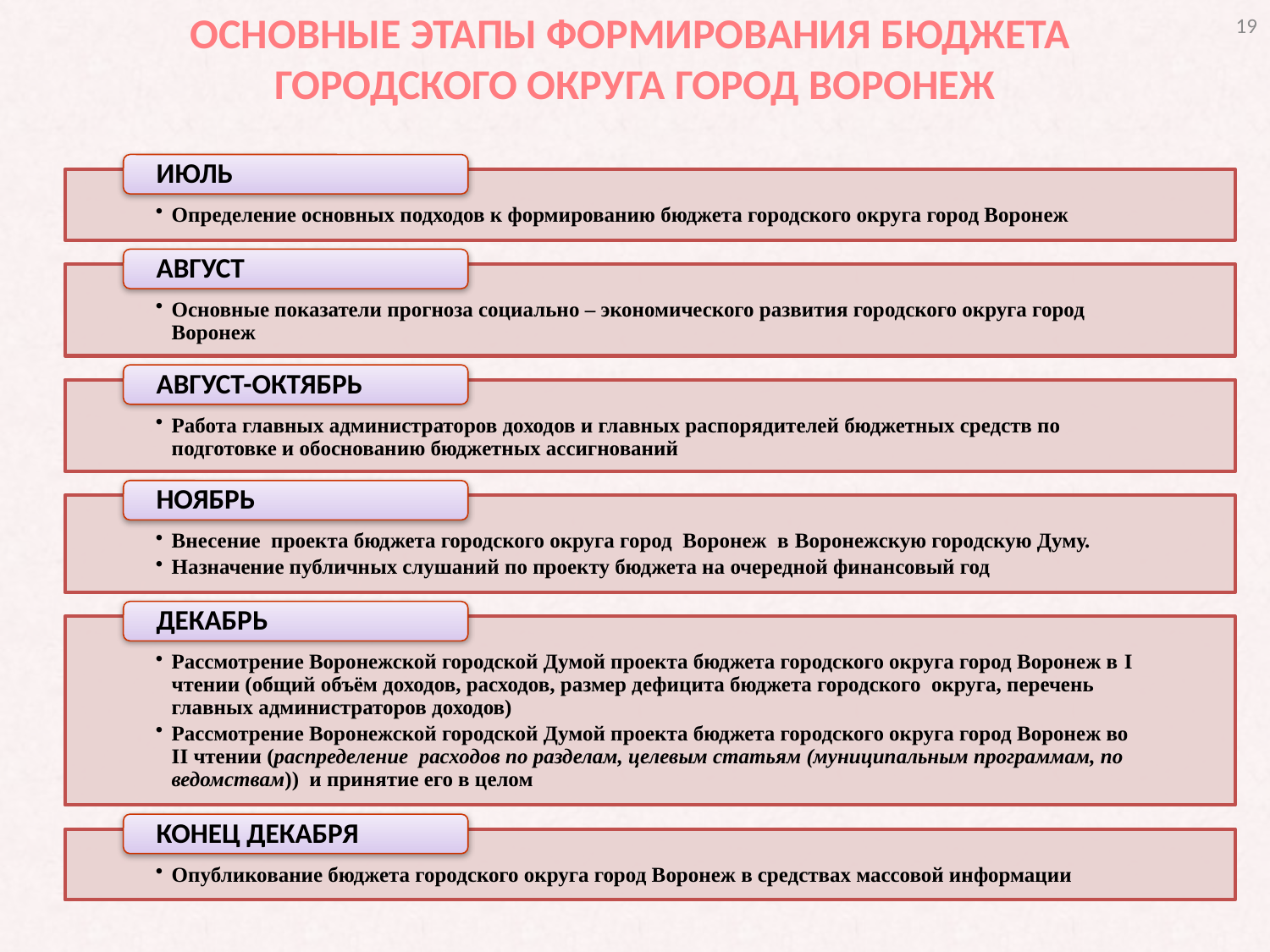

19
ОСНОВНЫЕ ЭТАПЫ ФОРМИРОВАНИЯ БЮДЖЕТА
ГОРОДСКОГО ОКРУГА ГОРОД ВОРОНЕЖ
Определение основных подходов к формированию бюджета городского округа город Воронеж
ИЮЛЬ
Основные показатели прогноза социально – экономического развития городского округа город Воронеж
АВГУСТ
Работа главных администраторов доходов и главных распорядителей бюджетных средств по подготовке и обоснованию бюджетных ассигнований
АВГУСТ-ОКТЯБРЬ
Внесение  проекта бюджета городского округа город  Воронеж  в Воронежскую городскую Думу.
Назначение публичных слушаний по проекту бюджета на очередной финансовый год
НОЯБРЬ
Рассмотрение Воронежской городской Думой проекта бюджета городского округа город Воронеж в I чтении (общий объём доходов, расходов, размер дефицита бюджета городского  округа, перечень главных администраторов доходов)
Рассмотрение Воронежской городской Думой проекта бюджета городского округа город Воронеж во II чтении (распределение  расходов по разделам, целевым статьям (муниципальным программам, по ведомствам))  и принятие его в целом
ДЕКАБРЬ
Опубликование бюджета городского округа город Воронеж в средствах массовой информации
КОНЕЦ ДЕКАБРЯ